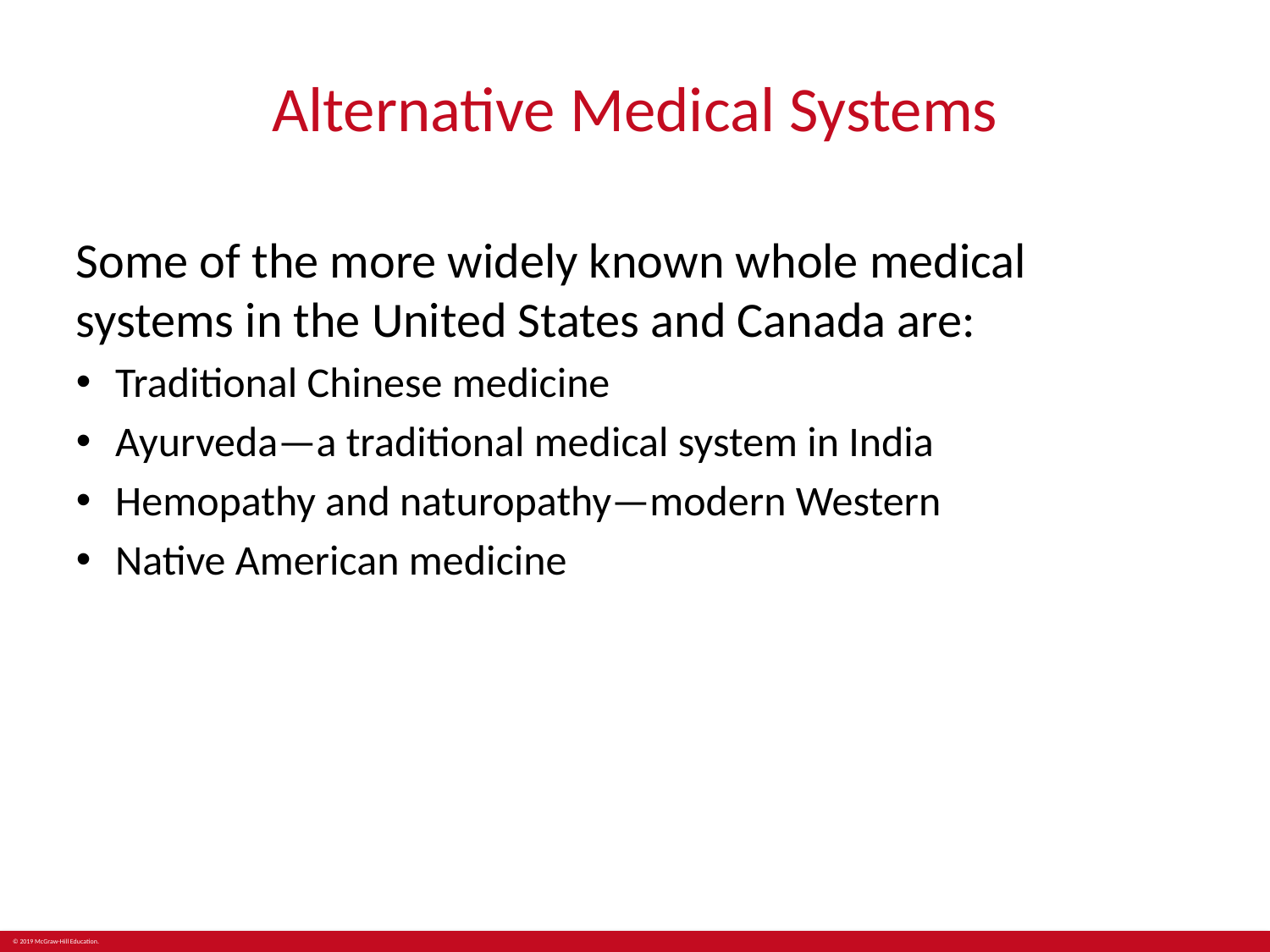

# Alternative Medical Systems
Some of the more widely known whole medical systems in the United States and Canada are:
Traditional Chinese medicine
Ayurveda—a traditional medical system in India
Hemopathy and naturopathy—modern Western
Native American medicine